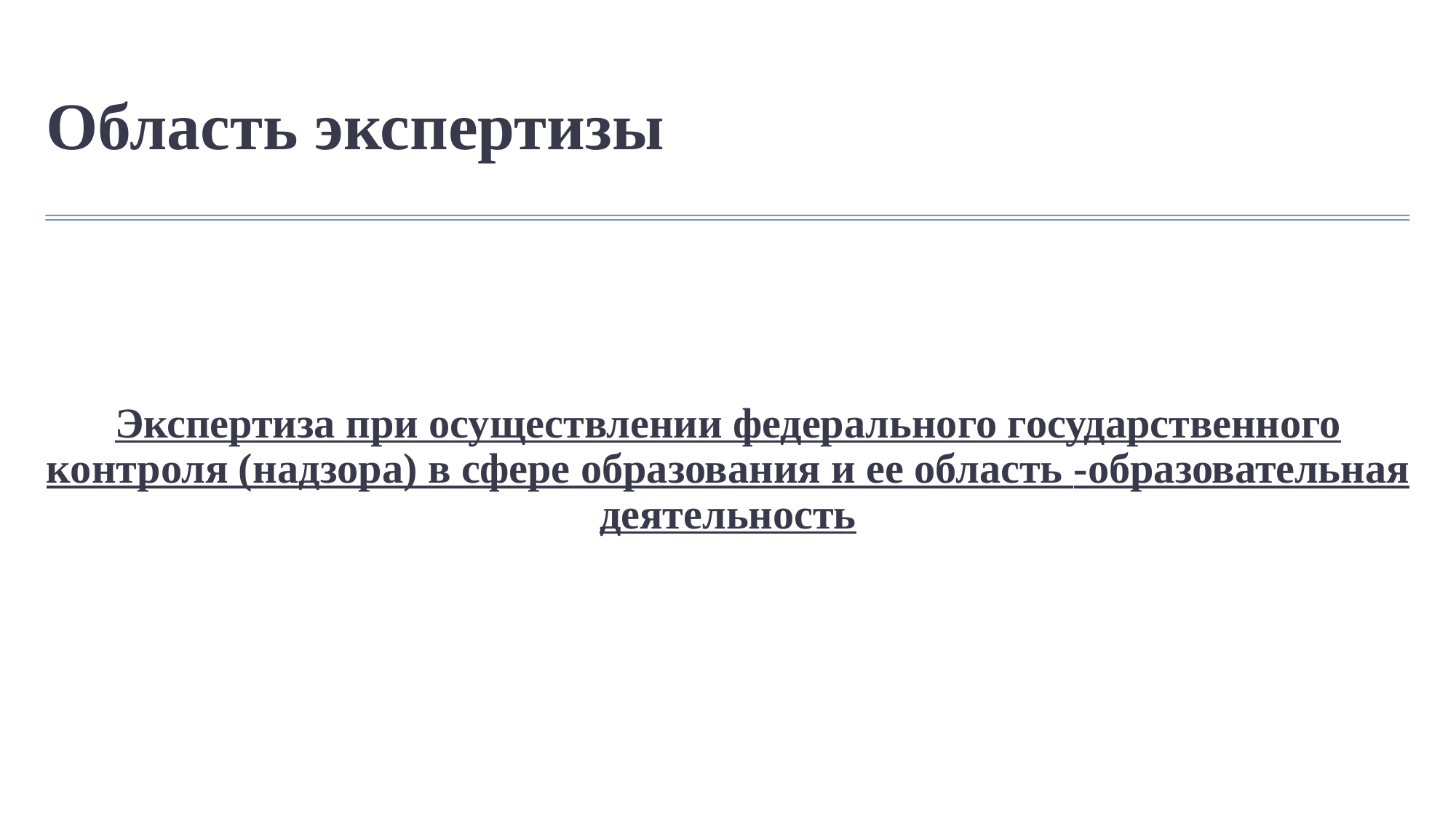

# Область экспертизы
Экспертиза при осуществлении федерального государственного контроля (надзора) в сфере образования и ее область -образовательная деятельность